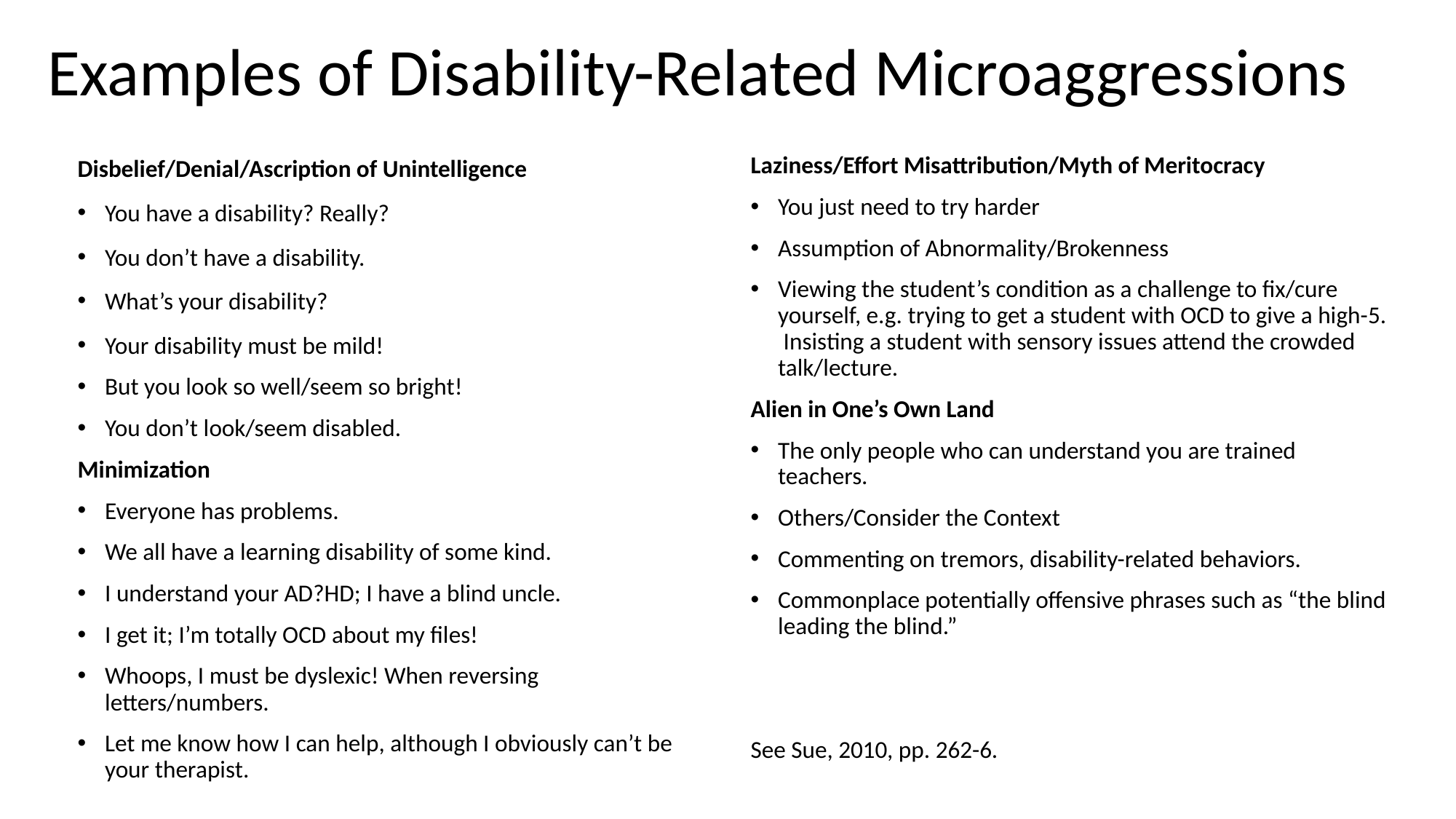

# Examples of Disability-Related Microaggressions
Disbelief/Denial/Ascription of Unintelligence
You have a disability? Really?
You don’t have a disability.
What’s your disability?
Your disability must be mild!
But you look so well/seem so bright!
You don’t look/seem disabled.
Minimization
Everyone has problems.
We all have a learning disability of some kind.
I understand your AD?HD; I have a blind uncle.
I get it; I’m totally OCD about my files!
Whoops, I must be dyslexic! When reversing letters/numbers.
Let me know how I can help, although I obviously can’t be your therapist.
Laziness/Effort Misattribution/Myth of Meritocracy
You just need to try harder
Assumption of Abnormality/Brokenness
Viewing the student’s condition as a challenge to fix/cure yourself, e.g. trying to get a student with OCD to give a high-5.  Insisting a student with sensory issues attend the crowded talk/lecture.
Alien in One’s Own Land
The only people who can understand you are trained teachers.
Others/Consider the Context
Commenting on tremors, disability-related behaviors.
Commonplace potentially offensive phrases such as “the blind leading the blind.”

See Sue, 2010, pp. 262-6.